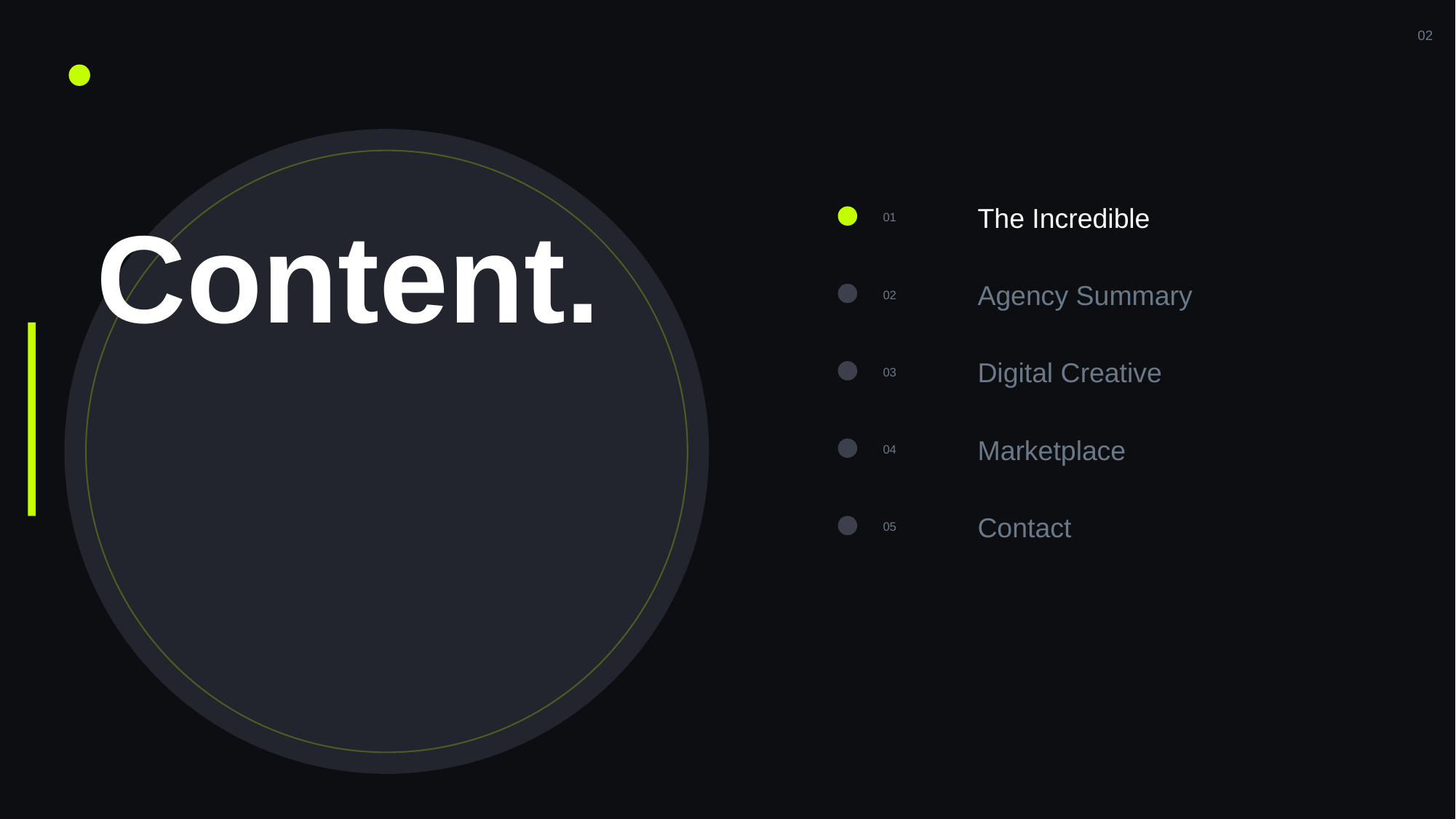

02

Content.
01
The Incredible

02
Agency Summary

03
Digital Creative

04
Marketplace

05
Contact